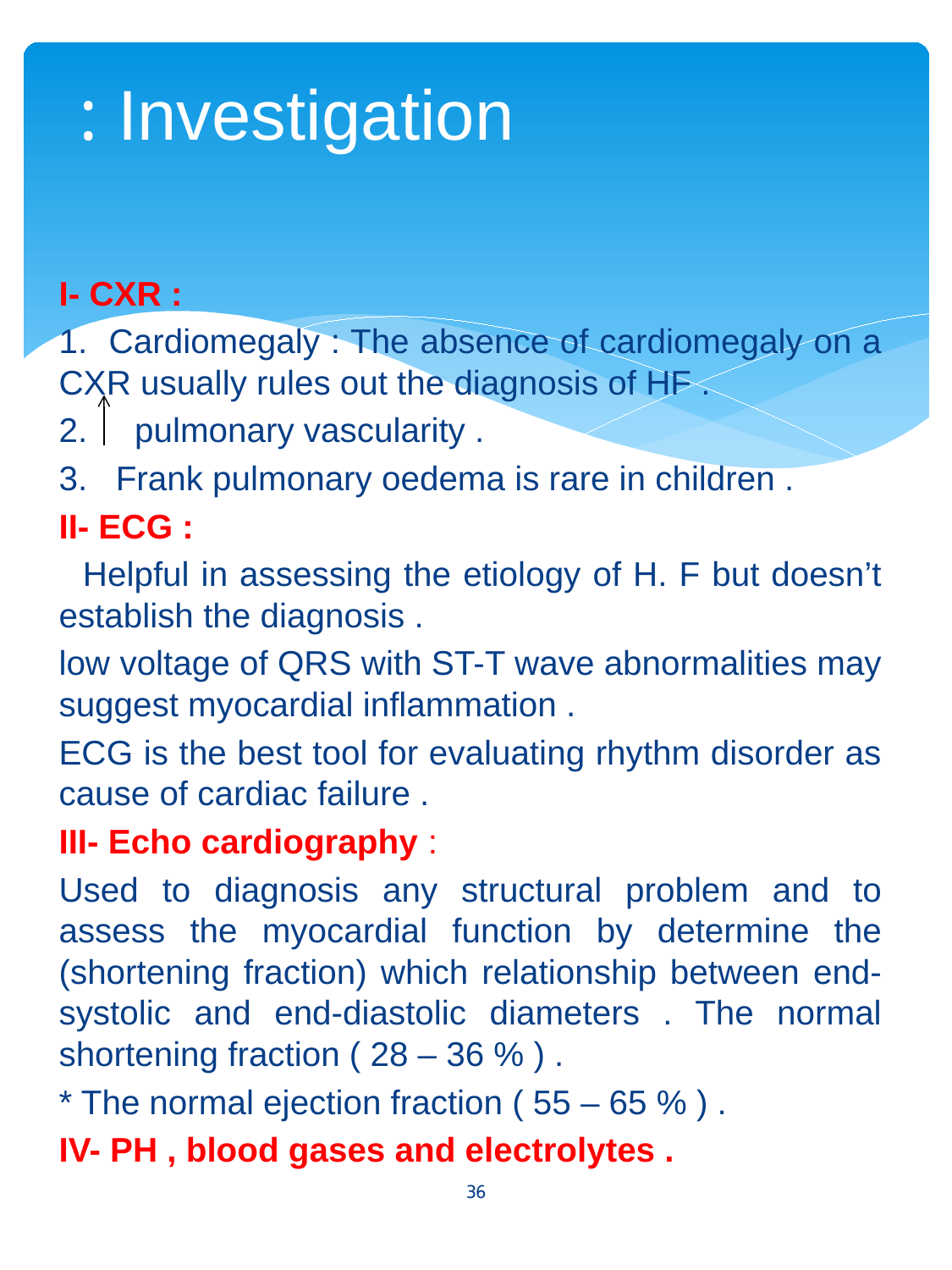

# Investigation :
I- CXR :
1.  Cardiomegaly : The absence of cardiomegaly on a CXR usually rules out the diagnosis of HF .
2.     pulmonary vascularity .
3.   Frank pulmonary oedema is rare in children .
II- ECG :
  Helpful in assessing the etiology of H. F but doesn’t establish the diagnosis .
low voltage of QRS with ST-T wave abnormalities may suggest myocardial inflammation .
ECG is the best tool for evaluating rhythm disorder as cause of cardiac failure .
III- Echo cardiography :
Used to diagnosis any structural problem and to assess the myocardial function by determine the (shortening fraction) which relationship between end-systolic and end-diastolic diameters . The normal shortening fraction ( 28 – 36 % ) .
* The normal ejection fraction ( 55 – 65 % ) .
IV- PH , blood gases and electrolytes .

36